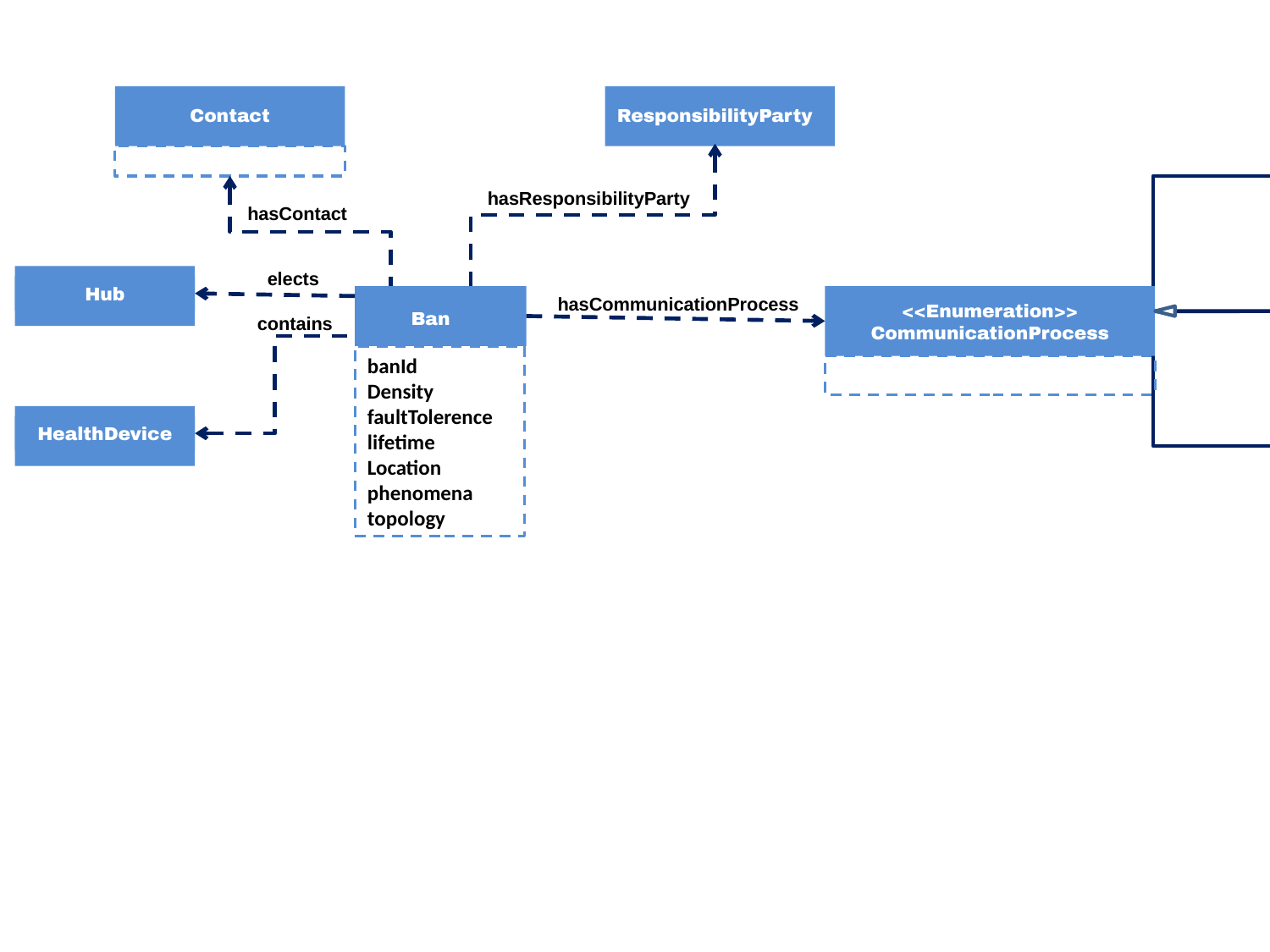

Contact
ResponsibilityParty

Periodic
hasResponsibilityParty
hasContact
sendingFrequency
elects

Hub

EventDriven

Ban
hasCommunicationProcess
<<Enumeration>>
CommunicationProcess

contains
banId
Density
faultTolerence
lifetime
Location
phenomena
topology

HealthDevice

OnRequest